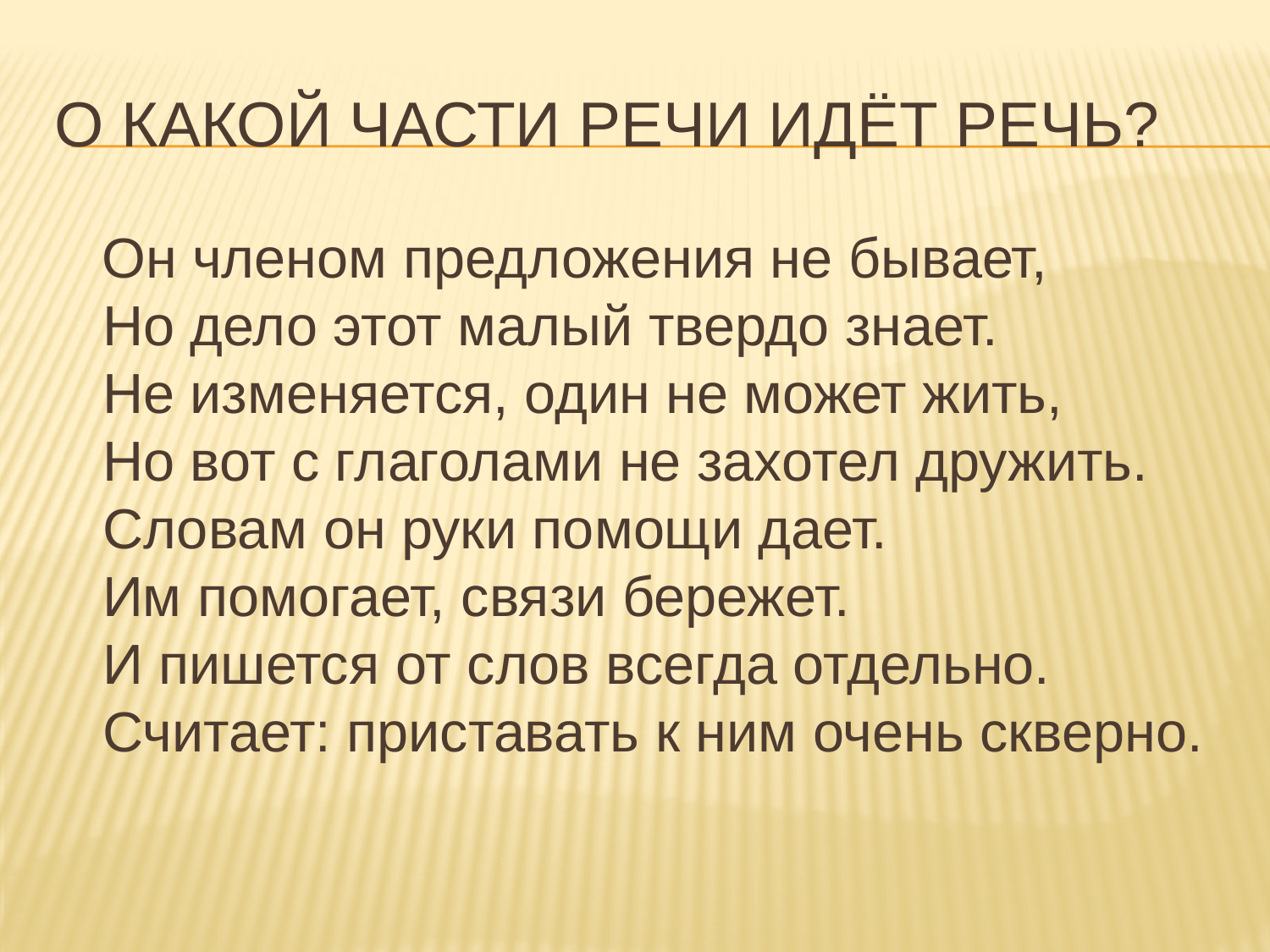

# О какой части речи идёт речь?
   Он членом предложения не бывает,
Но дело этот малый твердо знает.
Не изменяется, один не может жить,
Но вот с глаголами не захотел дружить.
Словам он руки помощи дает.
Им помогает, связи бережет.
И пишется от слов всегда отдельно.
Считает: приставать к ним очень скверно.